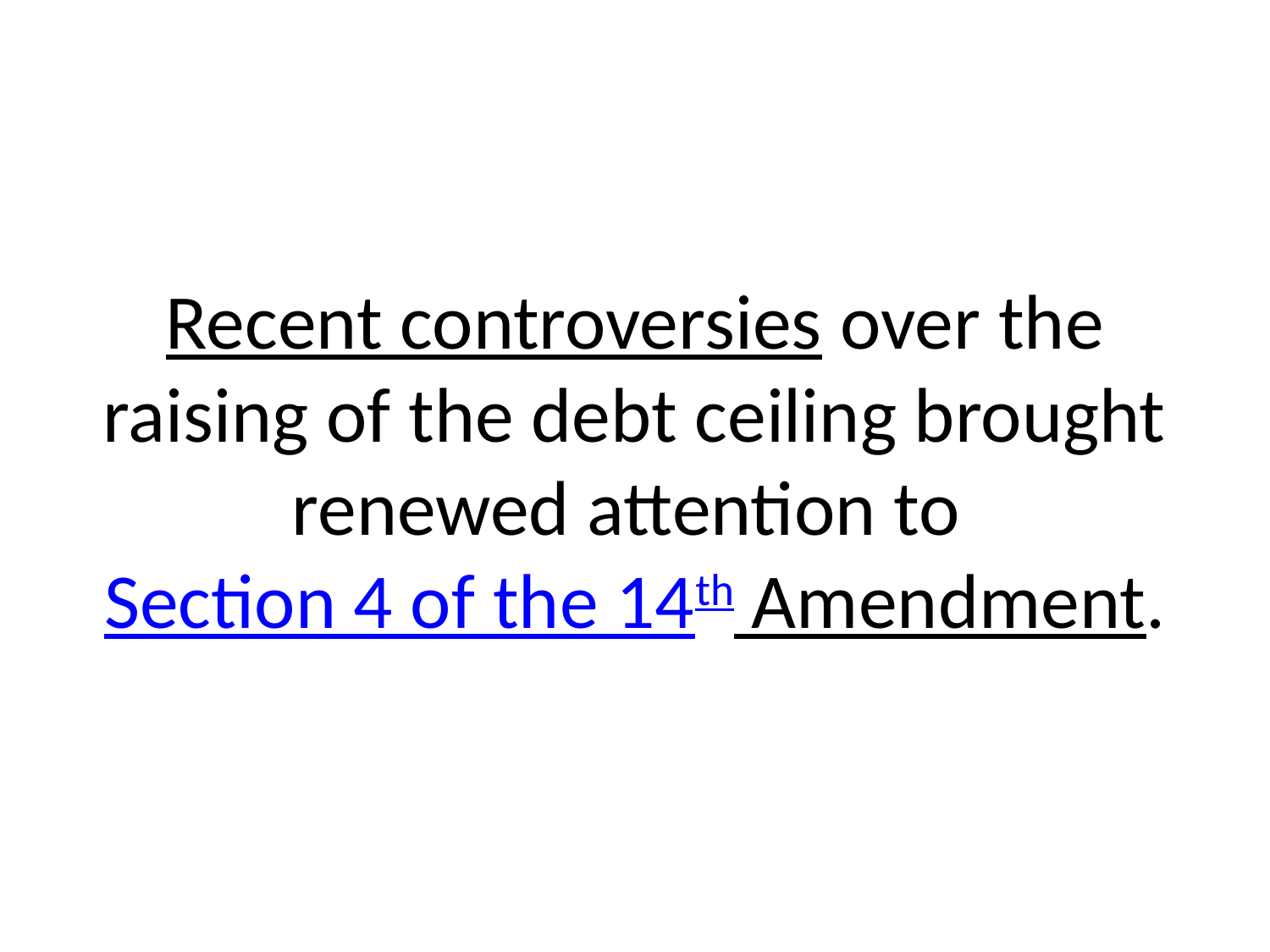

# Recent controversies over the raising of the debt ceiling brought renewed attention to Section 4 of the 14th Amendment.